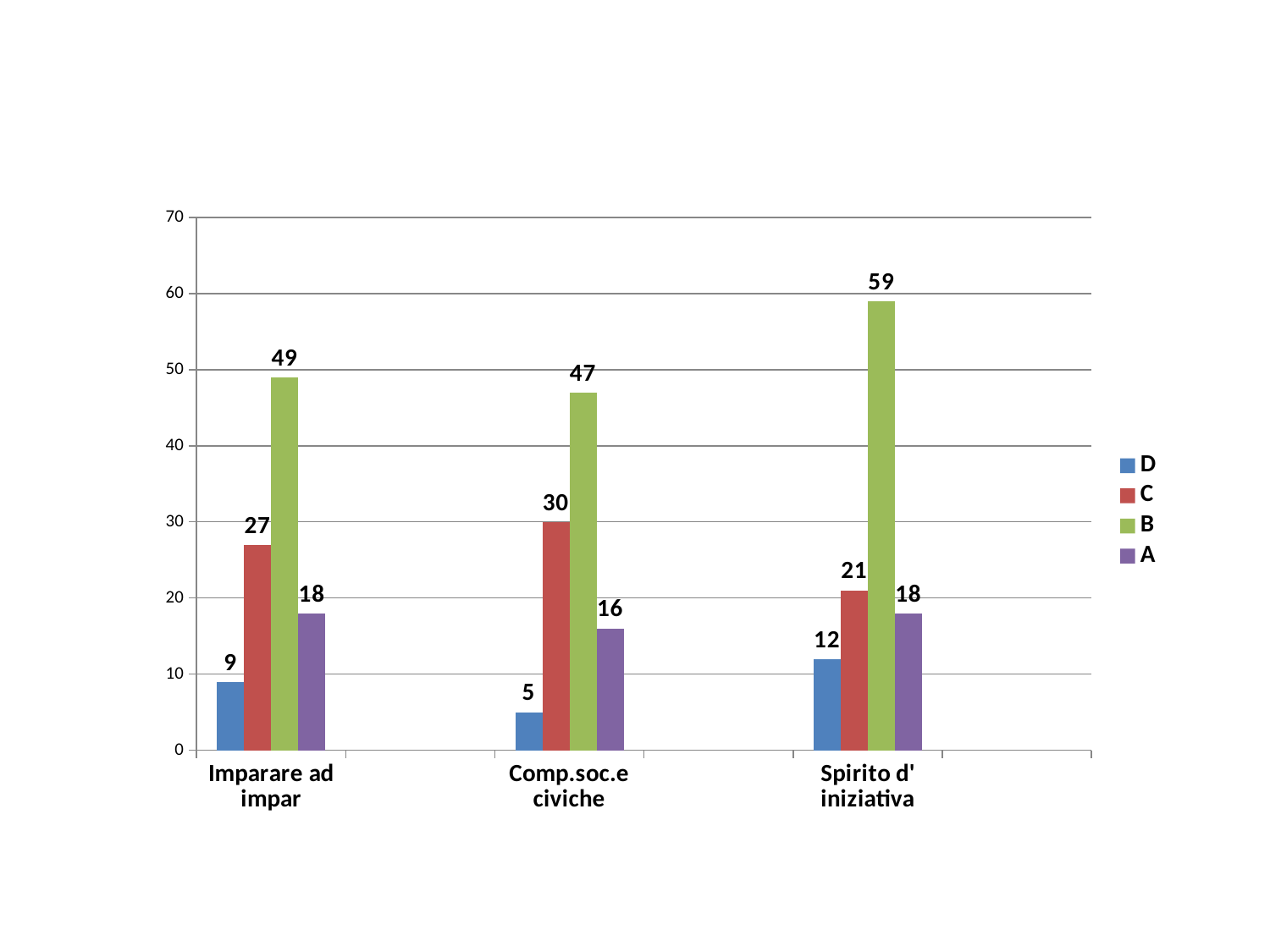

### Chart

| Category | D | C | B | A |
|---|---|---|---|---|
| Imparare ad impar | 9.0 | 27.0 | 49.0 | 18.0 |
|  | None | None | None | None |
| Comp.soc.e civiche | 5.0 | 30.0 | 47.0 | 16.0 |
|  | None | None | None | None |
| Spirito d' iniziativa | 12.0 | 21.0 | 59.0 | 18.0 |